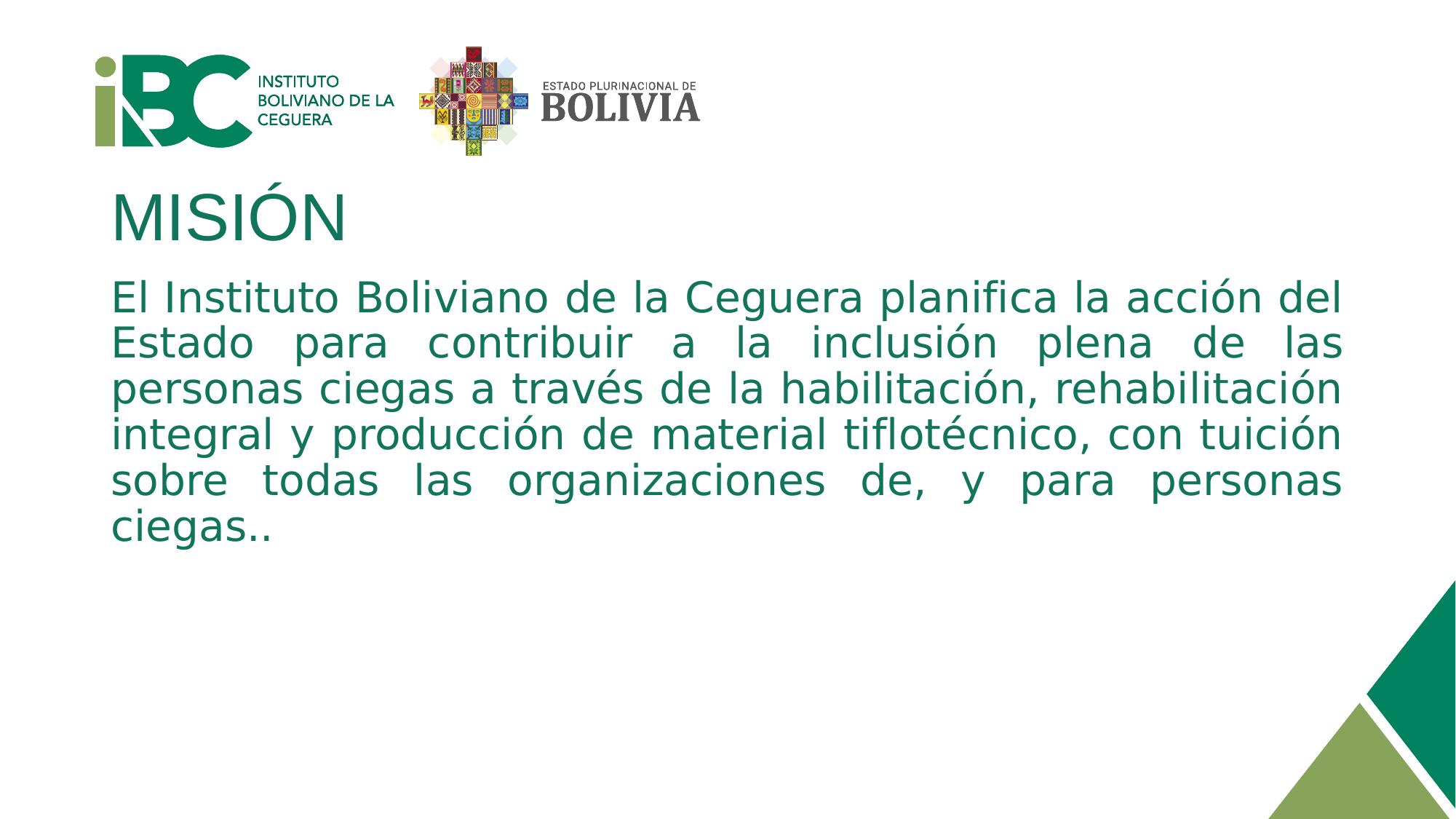

# MISIÓN
El Instituto Boliviano de la Ceguera planifica la acción del Estado para contribuir a la inclusión plena de las personas ciegas a través de la habilitación, rehabilitación integral y producción de material tiflotécnico, con tuición sobre todas las organizaciones de, y para personas ciegas..